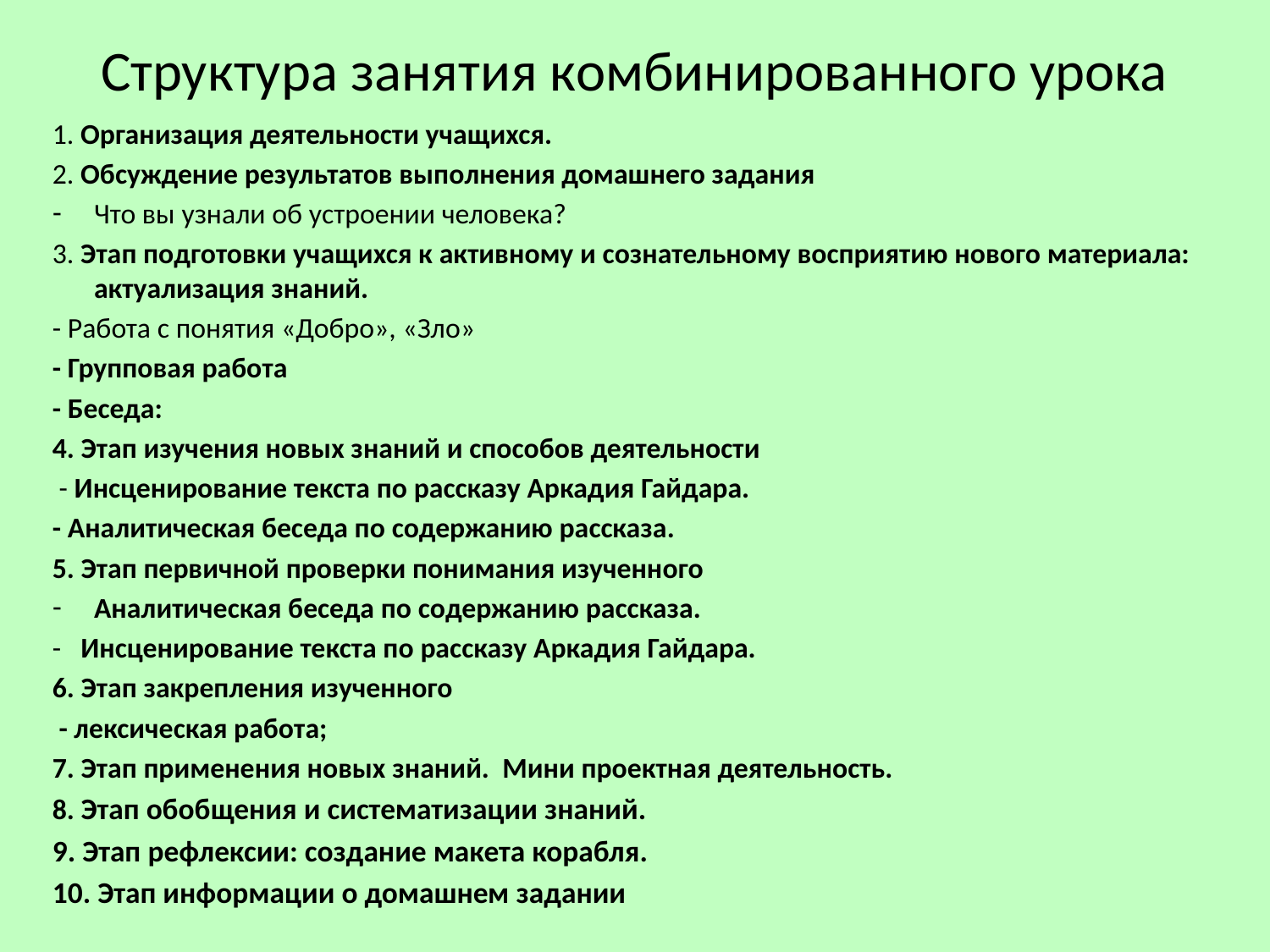

# Структура занятия комбинированного урока
1. Организация деятельности учащихся.
2. Обсуждение результатов выполнения домашнего задания
Что вы узнали об устроении человека?
3. Этап подготовки учащихся к активному и сознательному восприятию нового материала: актуализация знаний.
- Работа с понятия «Добро», «Зло»
- Групповая работа
- Беседа:
4. Этап изучения новых знаний и способов деятельности
 - Инсценирование текста по рассказу Аркадия Гайдара.
- Аналитическая беседа по содержанию рассказа.
5. Этап первичной проверки понимания изученного
Аналитическая беседа по содержанию рассказа.
-   Инсценирование текста по рассказу Аркадия Гайдара.
6. Этап закрепления изученного
 - лексическая работа;
7. Этап применения новых знаний.  Мини проектная деятельность.
8. Этап обобщения и систематизации знаний.
9. Этап рефлексии: создание макета корабля.
10. Этап информации о домашнем задании